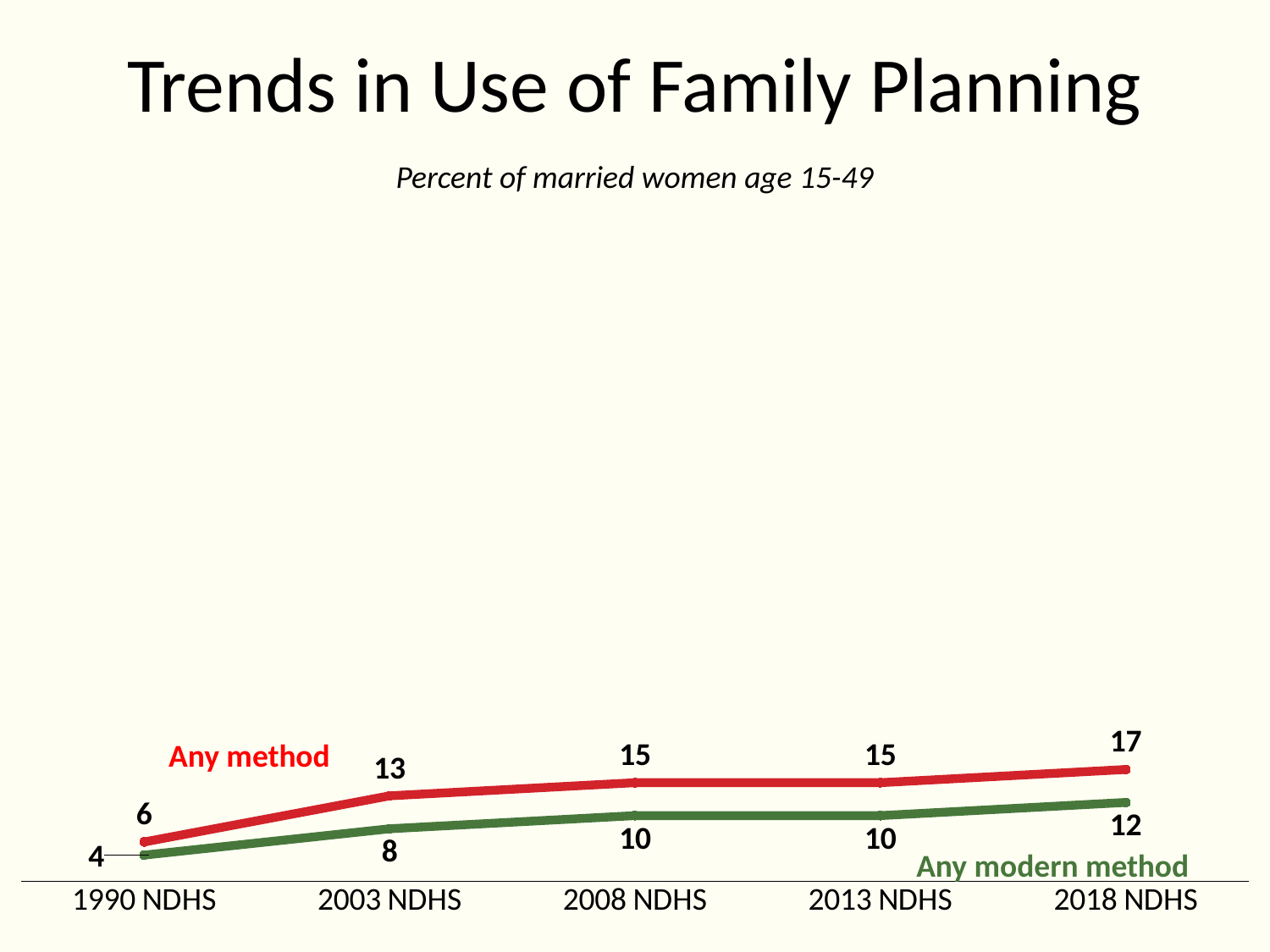

# Trends in Use of Family Planning
Percent of married women age 15-49

### Chart

| Category | Any Method | Any Modern |
|---|---|---|
| 1990 NDHS | 6.0 | 4.0 |
| 2003 NDHS | 13.0 | 8.0 |
| 2008 NDHS | 15.0 | 10.0 |
| 2013 NDHS | 15.0 | 10.0 |
| 2018 NDHS | 17.0 | 12.0 |
Any method
Any modern method